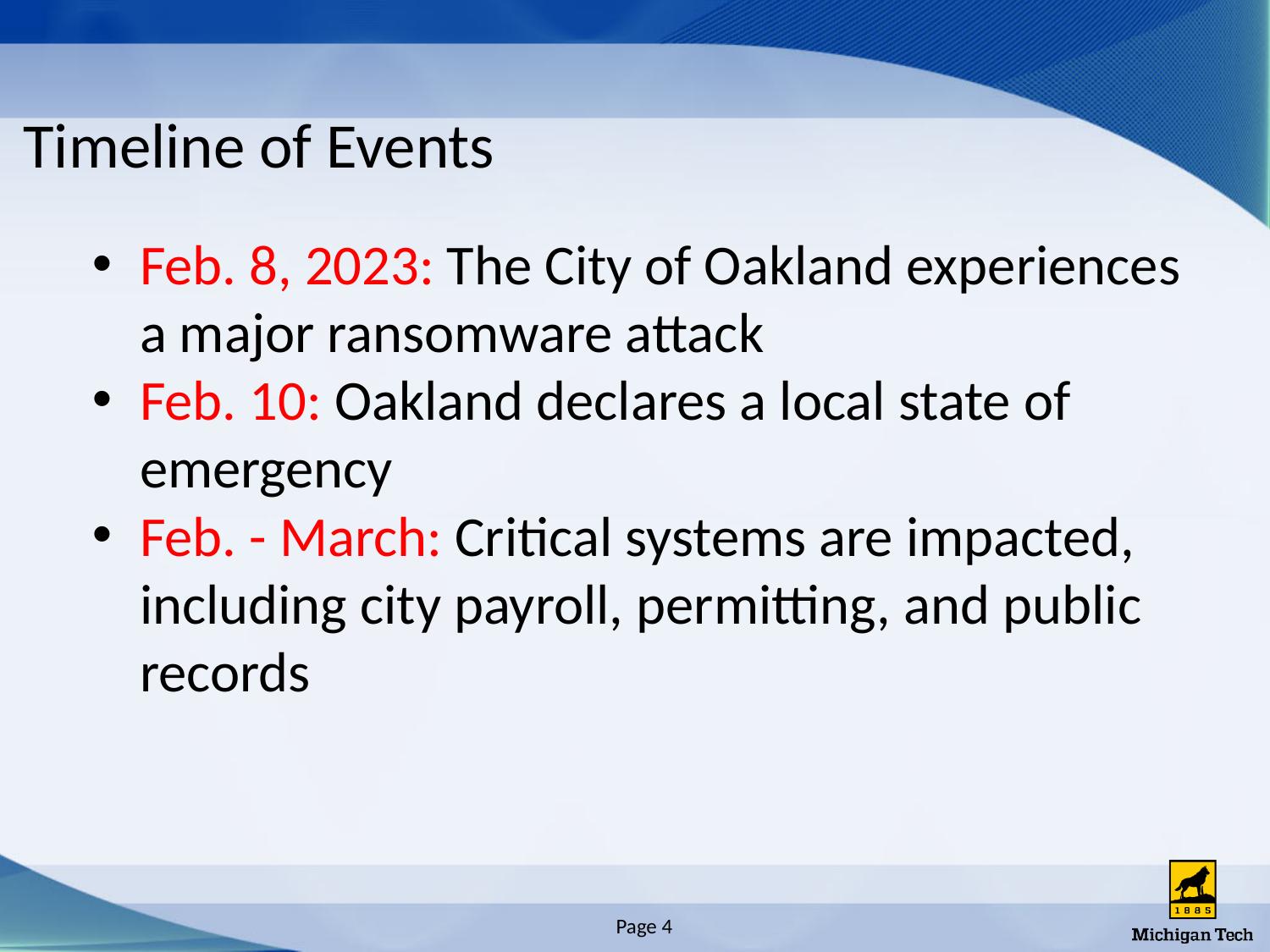

# Timeline of Events
Feb. 8, 2023: The City of Oakland experiences a major ransomware attack
Feb. 10: Oakland declares a local state of emergency
Feb. - March: Critical systems are impacted, including city payroll, permitting, and public records